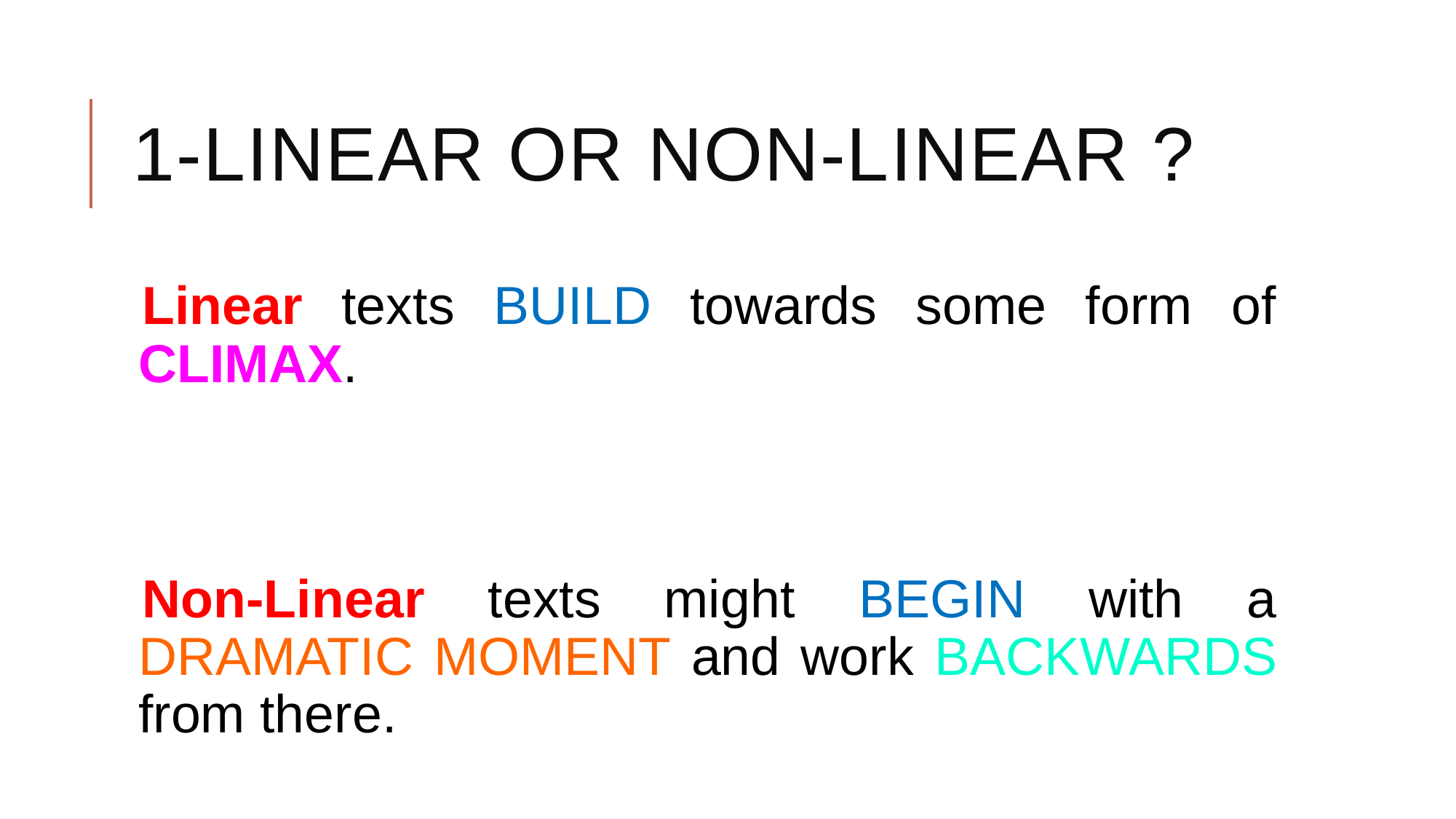

# 1-Linear or Non-linear ?
Linear texts BUILD towards some form of CLIMAX.

Non-Linear texts might BEGIN with a DRAMATIC MOMENT and work BACKWARDS from there.